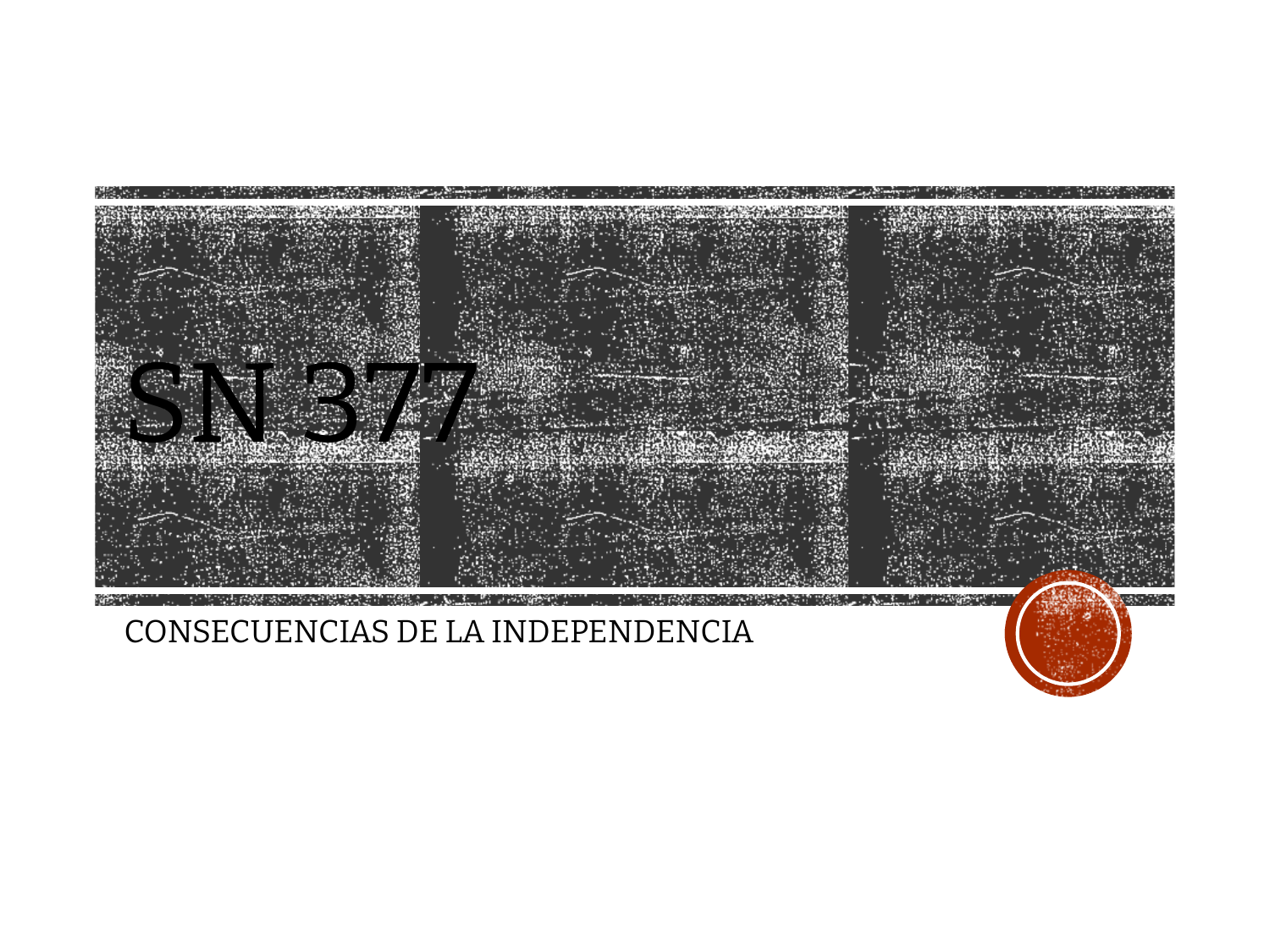

# SN 377
CONSECUENCIAS DE LA INDEPENDENCIA